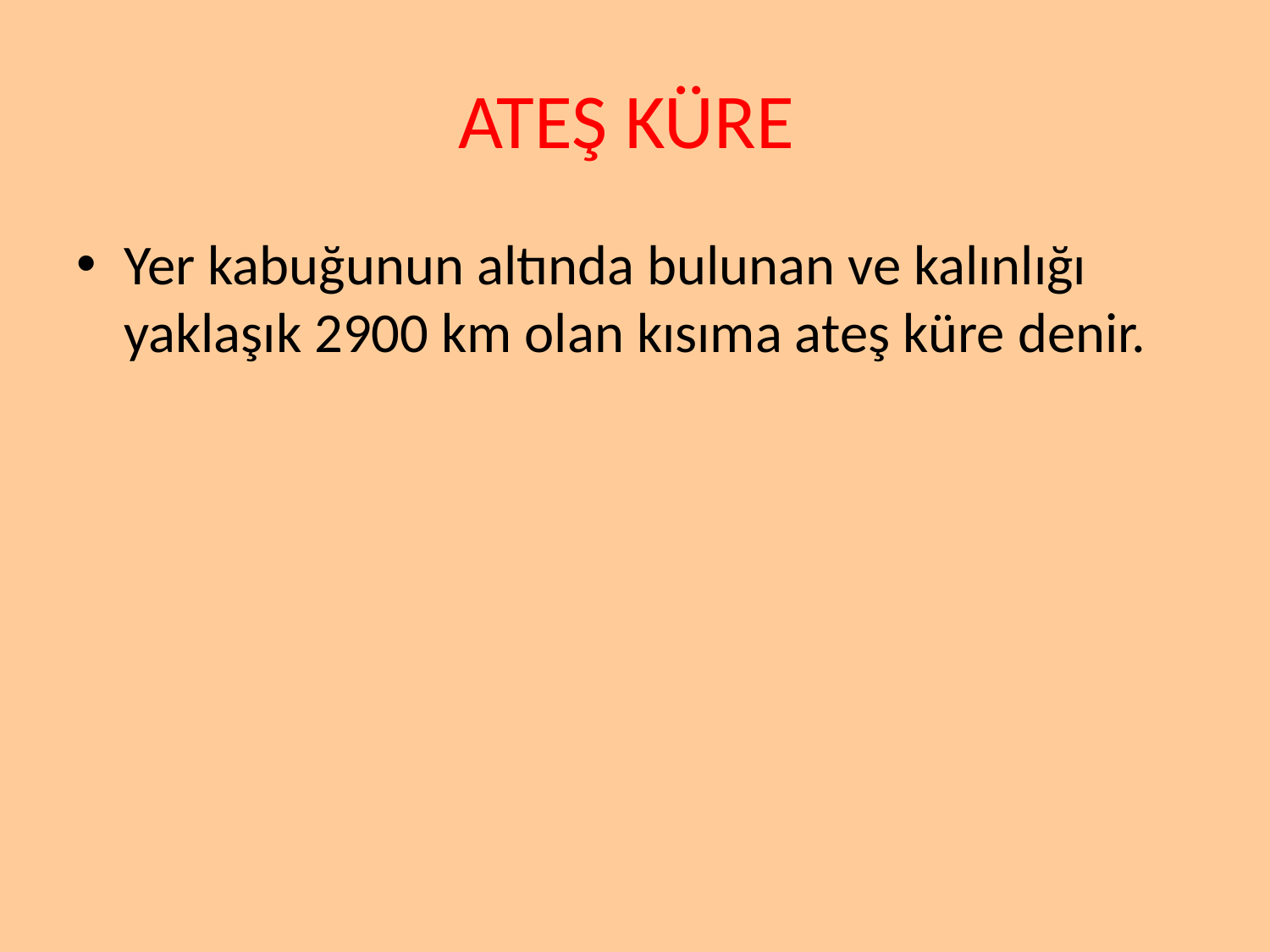

# ATEŞ KÜRE
Yer kabuğunun altında bulunan ve kalınlığı yaklaşık 2900 km olan kısıma ateş küre denir.